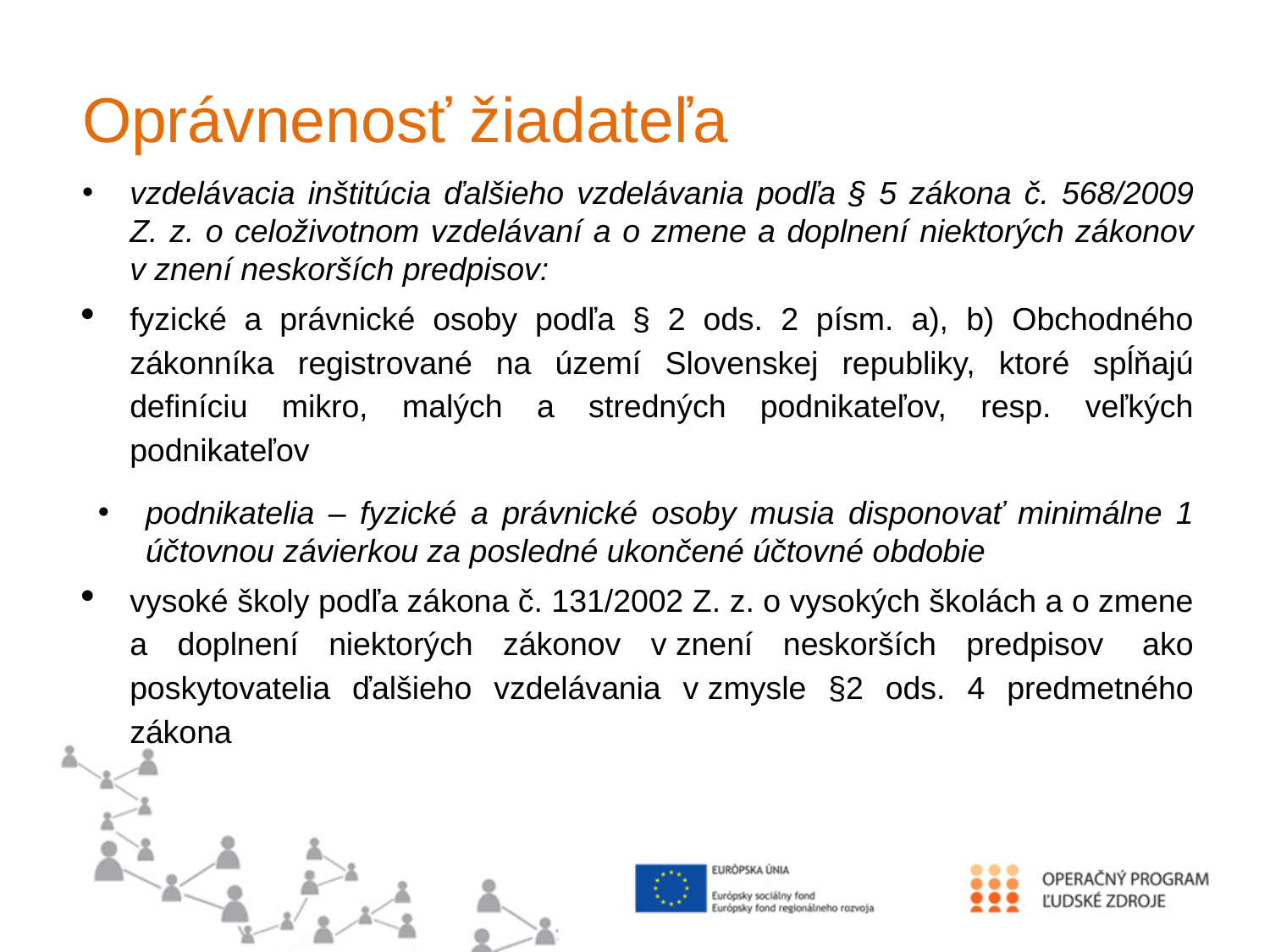

# Oprávnenosť žiadateľa
vzdelávacia inštitúcia ďalšieho vzdelávania podľa § 5 zákona č. 568/2009 Z. z. o celoživotnom vzdelávaní a o zmene a doplnení niektorých zákonov v znení neskorších predpisov:
fyzické a právnické osoby podľa § 2 ods. 2 písm. a), b) Obchodného zákonníka registrované na území Slovenskej republiky, ktoré spĺňajú definíciu mikro, malých a stredných podnikateľov, resp. veľkých podnikateľov
podnikatelia – fyzické a právnické osoby musia disponovať minimálne 1 účtovnou závierkou za posledné ukončené účtovné obdobie
vysoké školy podľa zákona č. 131/2002 Z. z. o vysokých školách a o zmene a doplnení niektorých zákonov v znení neskorších predpisov  ako poskytovatelia ďalšieho vzdelávania v zmysle §2 ods. 4 predmetného zákona